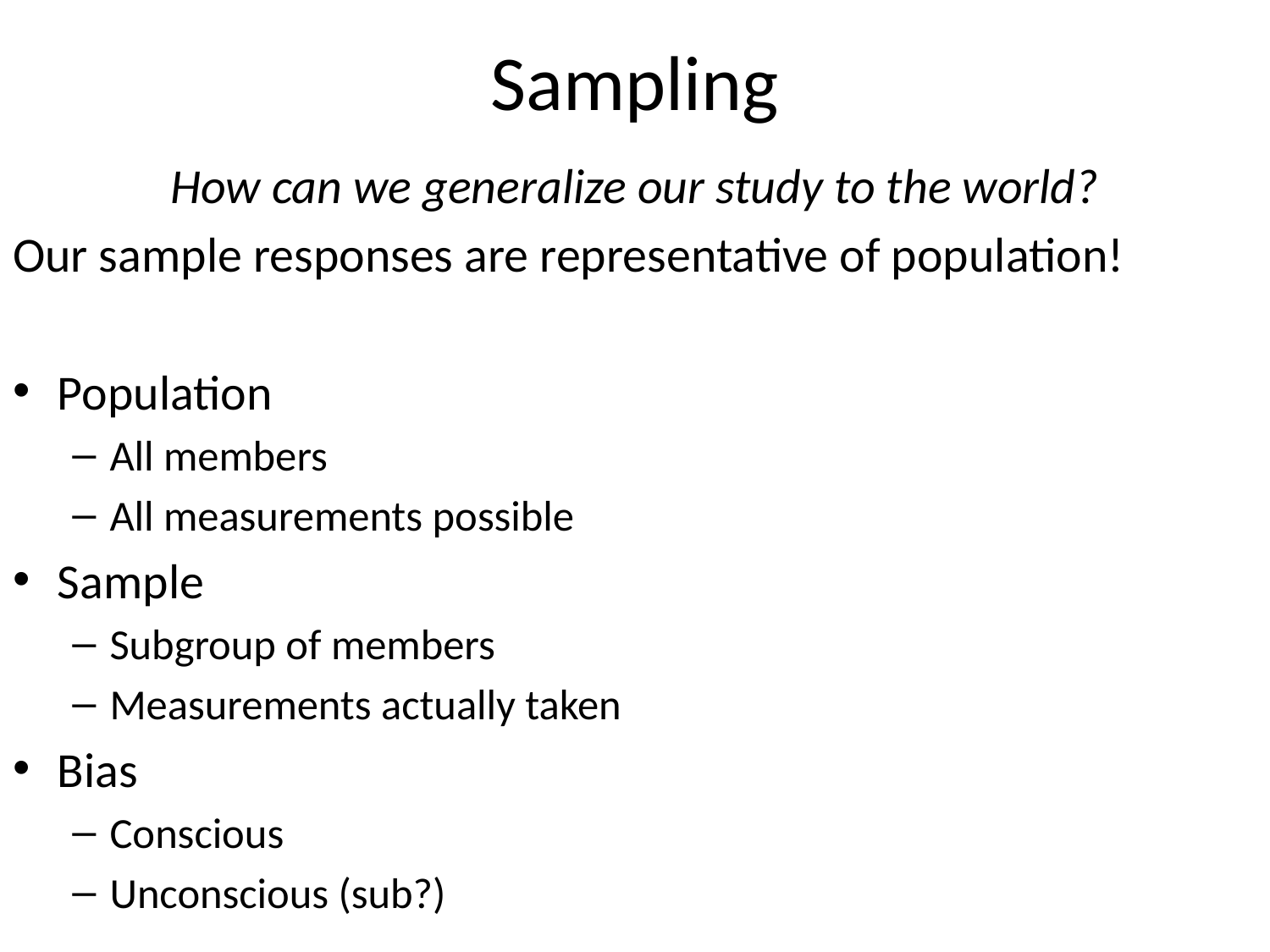

# Sampling
How can we generalize our study to the world?
Our sample responses are representative of population!

Population
All members
All measurements possible
Sample
Subgroup of members
Measurements actually taken
Bias
Conscious
Unconscious (sub?)